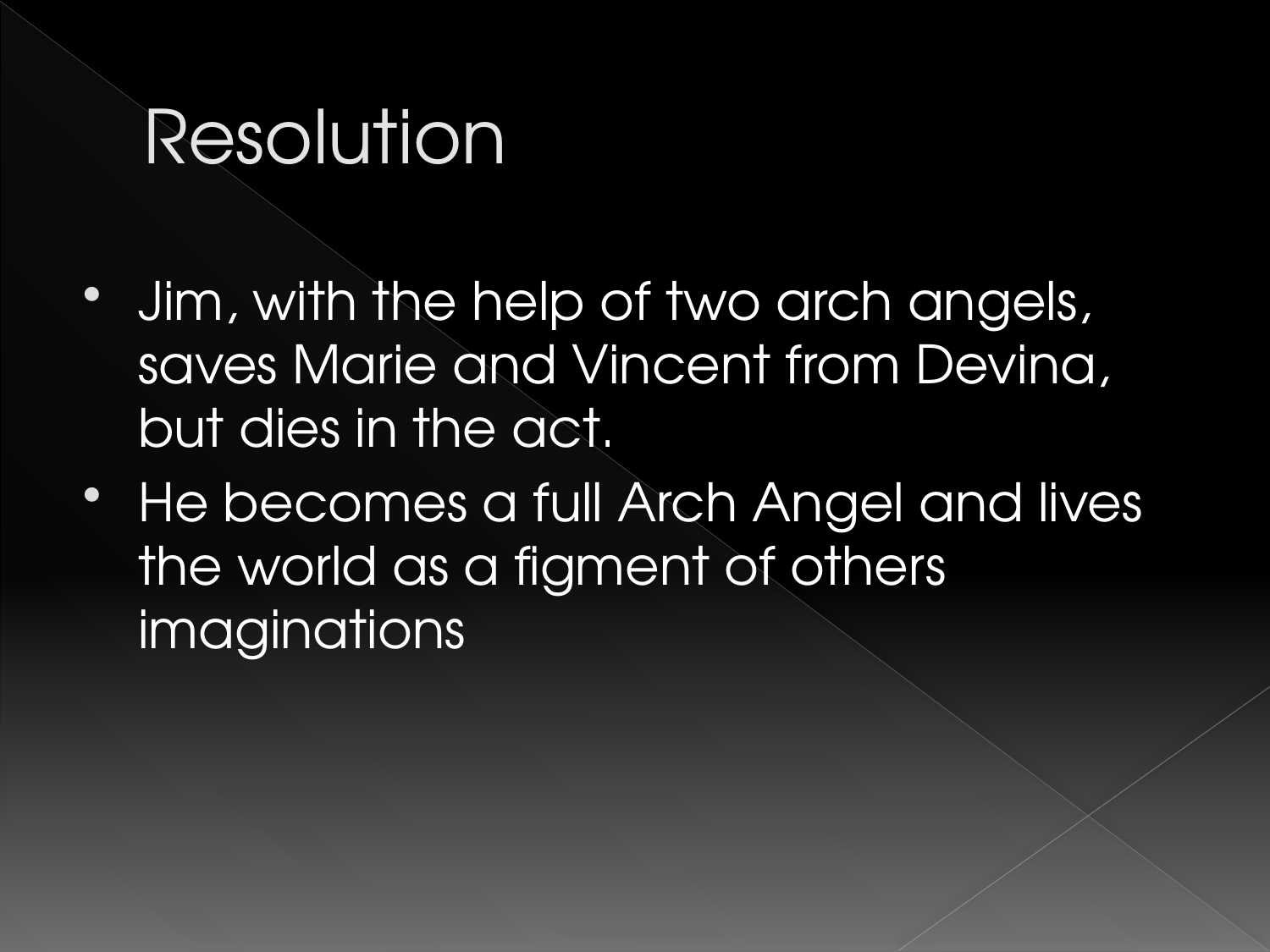

# Resolution
Jim, with the help of two arch angels, saves Marie and Vincent from Devina, but dies in the act.
He becomes a full Arch Angel and lives the world as a figment of others imaginations